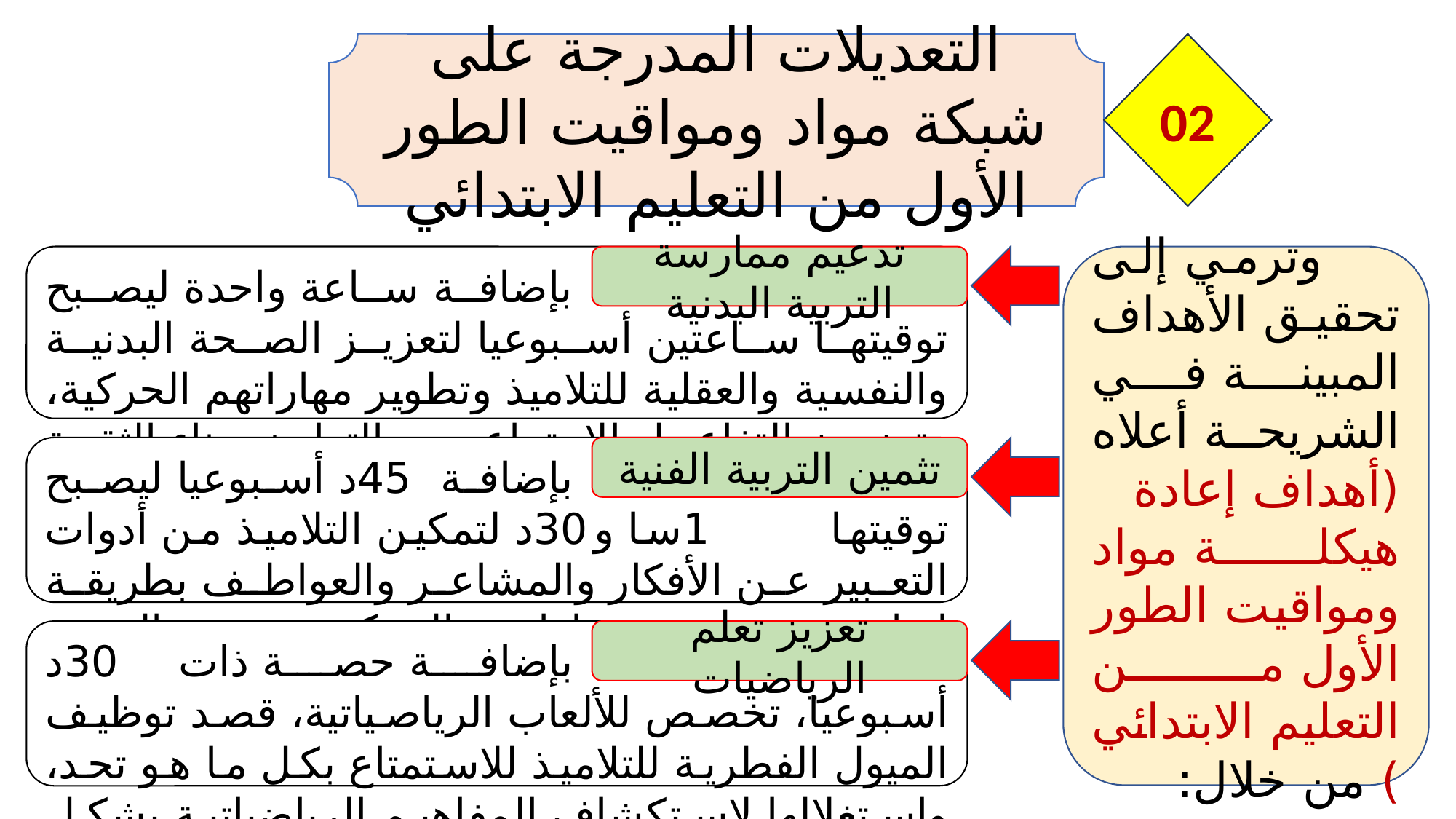

التعديلات المدرجة على شبكة مواد ومواقيت الطور الأول من التعليم الابتدائي
02
     وترمي إلى تحقيق الأهداف المبينة في الشريحة أعلاه (أهداف إعادة هيكلة مواد ومواقيت الطور الأول من التعليم الابتدائي ) من خلال:

بإضافة ساعة واحدة ليصبح توقيتها ساعتين أسبوعيا لتعزيز الصحة البدنية والنفسية والعقلية للتلاميذ وتطوير مهاراتهم الحركية، وتعزيز التفاعل الاجتماعي والتعاون وبناء الثقة بالنفس.
تدعيم ممارسة التربية البدنية

بإضافة 45د أسبوعيا ليصبح توقيتها         1سا و30د لتمكين التلاميذ من أدوات التعبير عن الأفكار والمشاعر والعواطف بطريقة إبداعية، وتحسين مهاراتهم الحركية وتعزيز الوعي البصري والحسي.
تثمين التربية الفنية

بإضافة حصة ذات 30د أسبوعيا، تخصص للألعاب الرياصياتية، قصد توظيف الميول الفطرية للتلاميذ للاستمتاع بكل ما هو تحد، واستغلالها لاستكشاف المفاهيم الرياضياتية بشكل محفز (اللعب).
تعزيز تعلم الرياضيات